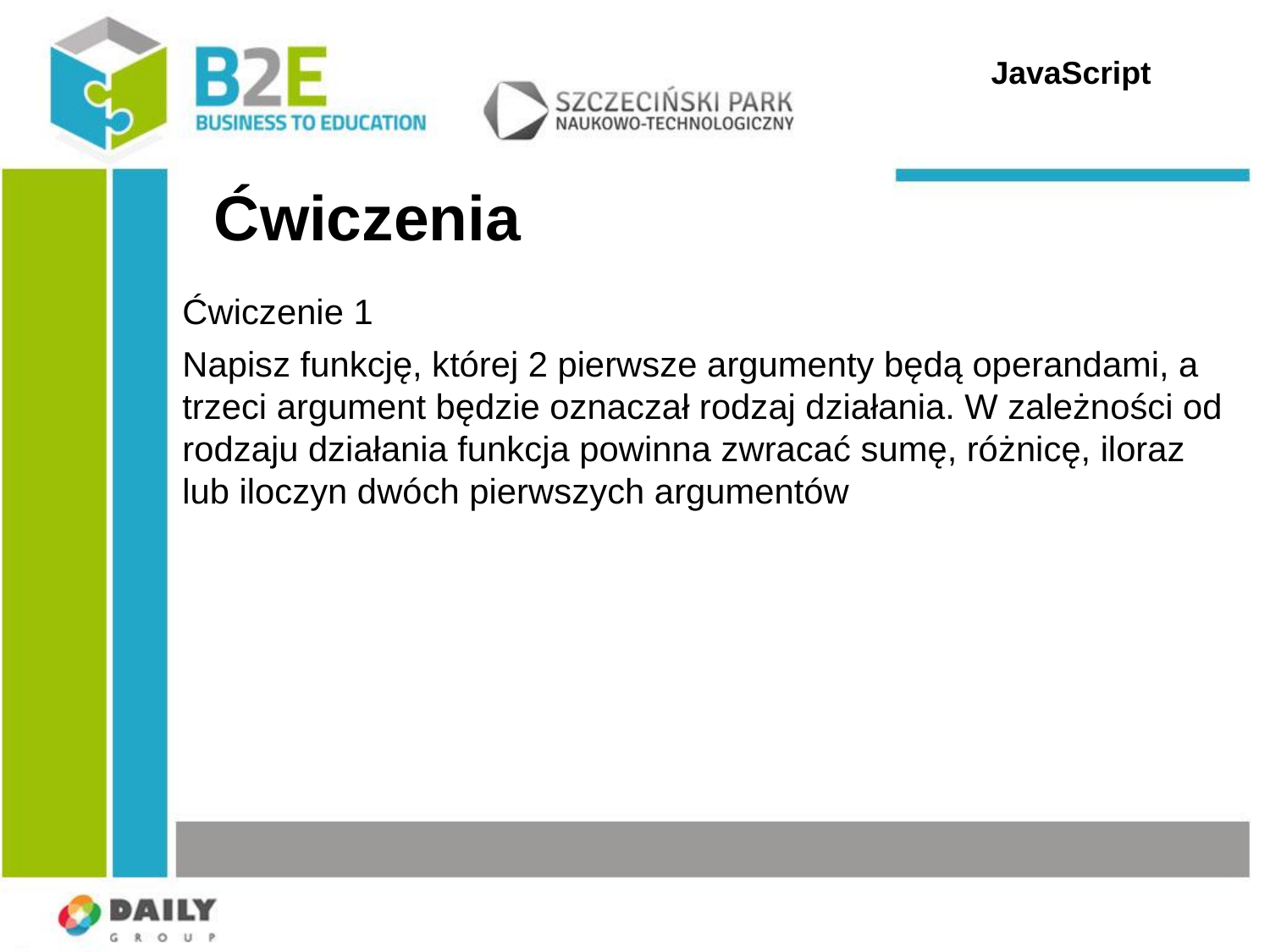

JavaScript
Ćwiczenia
Ćwiczenie 1
Napisz funkcję, której 2 pierwsze argumenty będą operandami, a trzeci argument będzie oznaczał rodzaj działania. W zależności od rodzaju działania funkcja powinna zwracać sumę, różnicę, iloraz lub iloczyn dwóch pierwszych argumentów